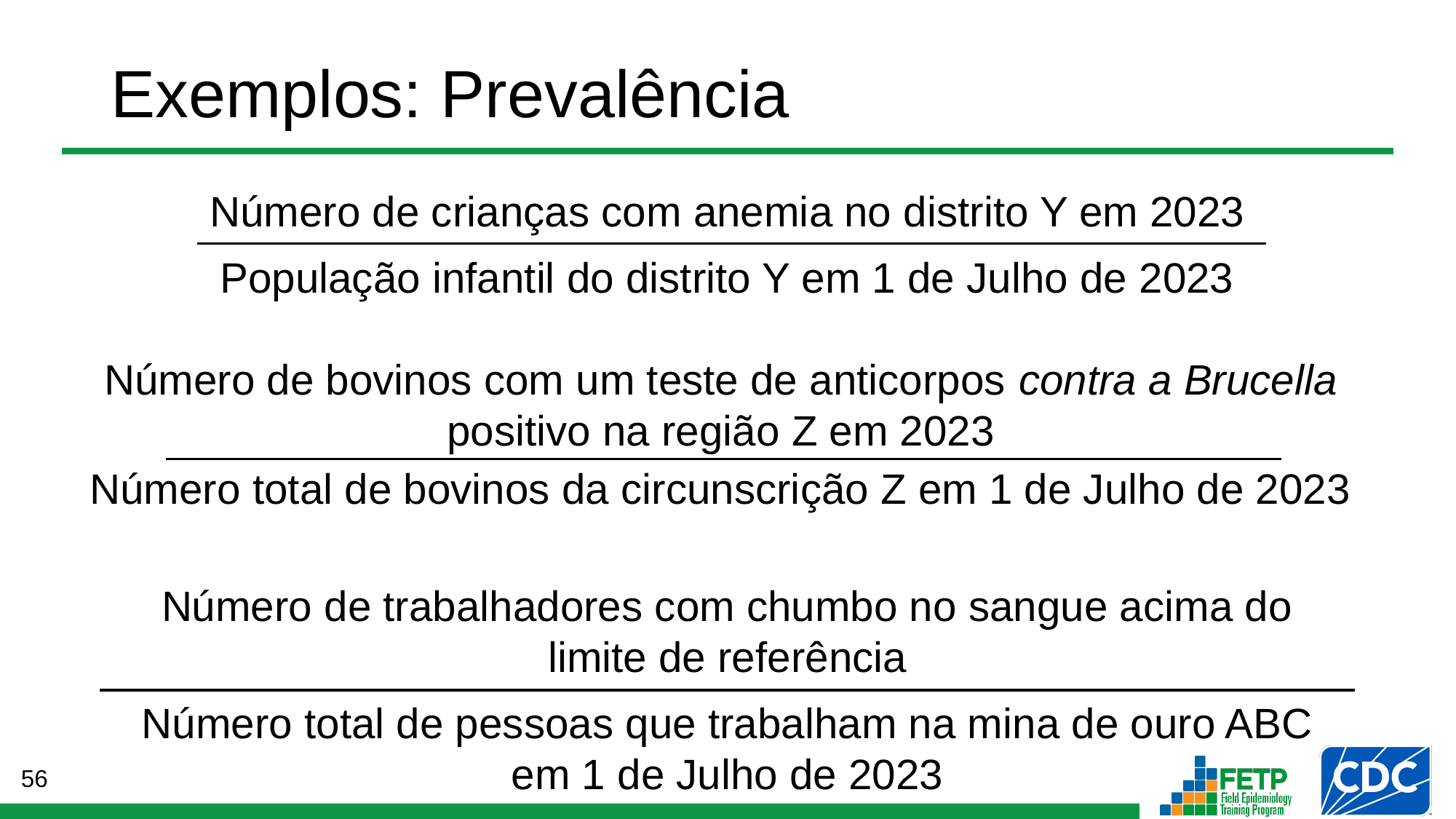

# Exemplos: Prevalência
Número de crianças com anemia no distrito Y em 2023
População infantil do distrito Y em 1 de Julho de 2023

Número de bovinos com um teste de anticorpos contra a Brucella positivo na região Z em 2023
Número total de bovinos da circunscrição Z em 1 de Julho de 2023

Número de trabalhadores com chumbo no sangue acima do limite de referência
Número total de pessoas que trabalham na mina de ouro ABC em 1 de Julho de 2023